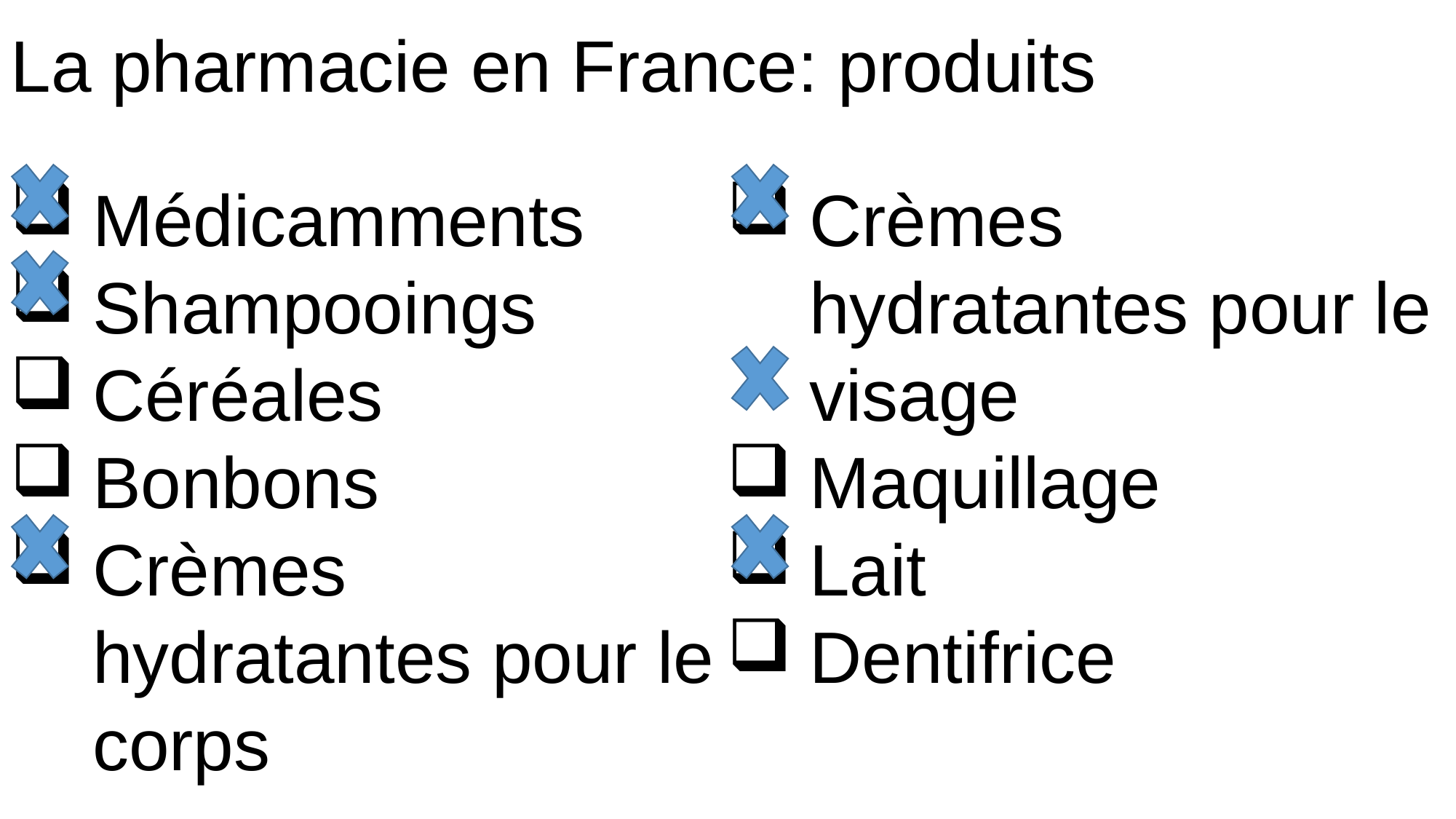

La pharmacie en France: produits

Médicamments
Shampooings
Céréales
Bonbons
Crèmes hydratantes pour le corps
Crèmes hydratantes pour le visage
Maquillage
Lait
Dentifrice